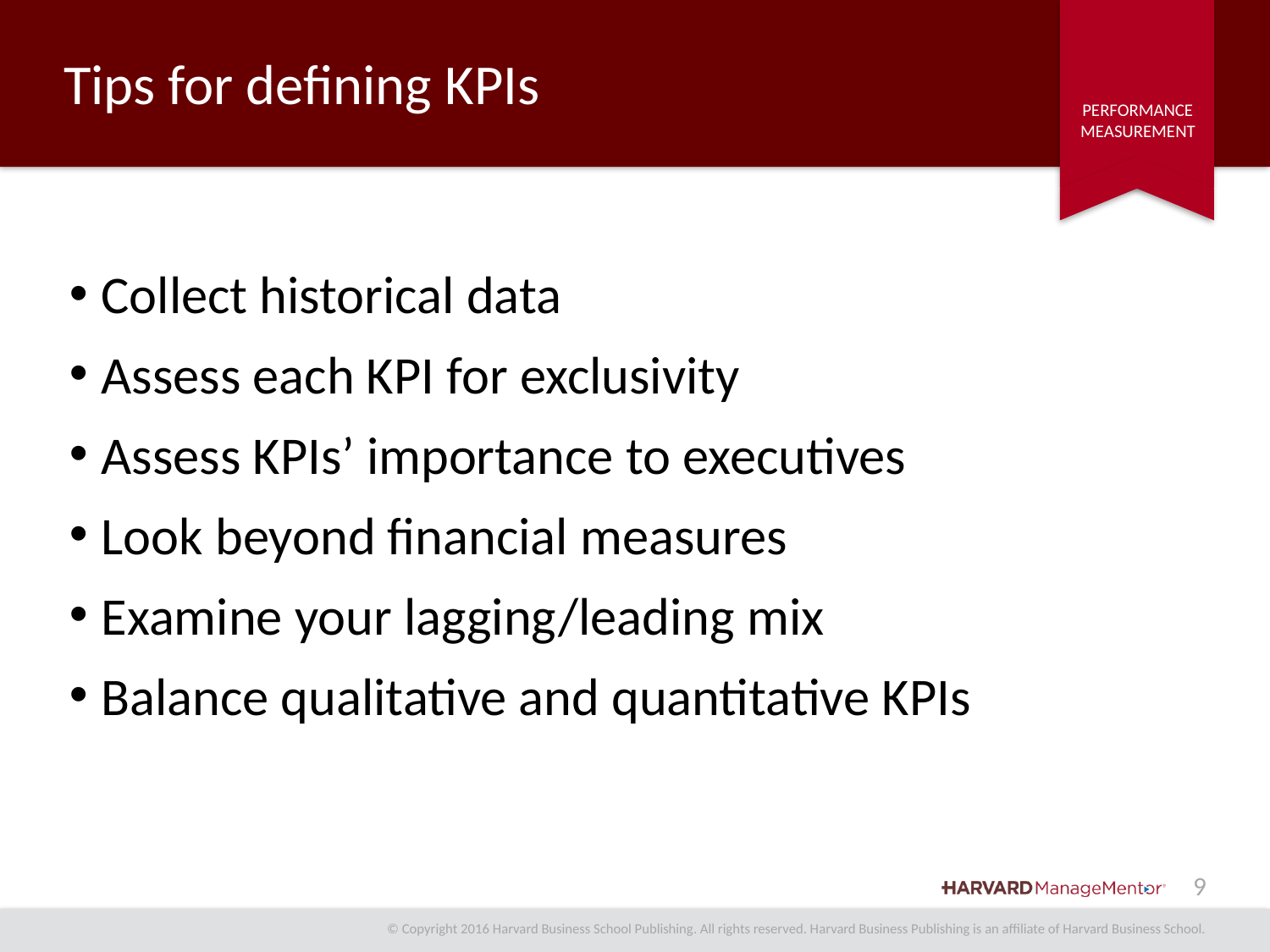

# Tips for defining KPIs
Collect historical data
Assess each KPI for exclusivity
Assess KPIs’ importance to executives
Look beyond financial measures
Examine your lagging/leading mix
Balance qualitative and quantitative KPIs